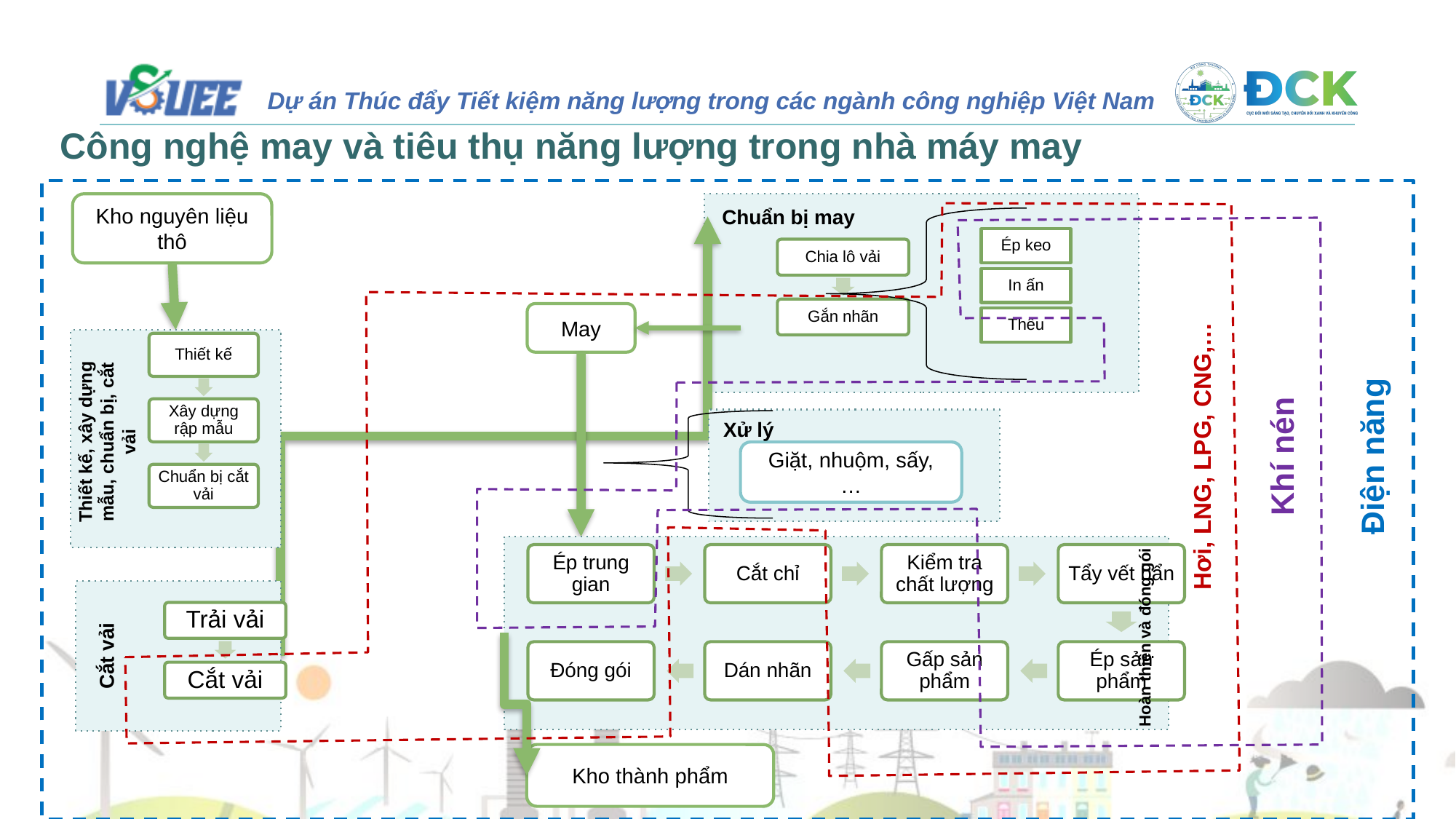

Công nghệ may và tiêu thụ năng lượng trong nhà máy may

Điện năng
Kho nguyên liệu thô

Chuẩn bị may

Ép keo

In ấn

Thêu

Chia lô vải

Gắn nhãn
May

Thiết kế

Xây dựng rập mẫu

Chuẩn bị cắt vải
Thiết kế, xây dựng mẫu, chuẩn bị, cắt vải

Giặt, nhuộm, sấy, …
Xử lý

Ép trung gian
Cắt chỉ
Kiểm tra chất lượng
Tẩy vết bẩn

Đóng gói
Dán nhãn
Gấp sản phẩm
Ép sản phẩm

Hoàn thiện và đóng gói

Trải vải

Cắt vải
Cắt vải
Kho thành phẩm

Hơi, LNG, LPG, CNG,…

Khí nén